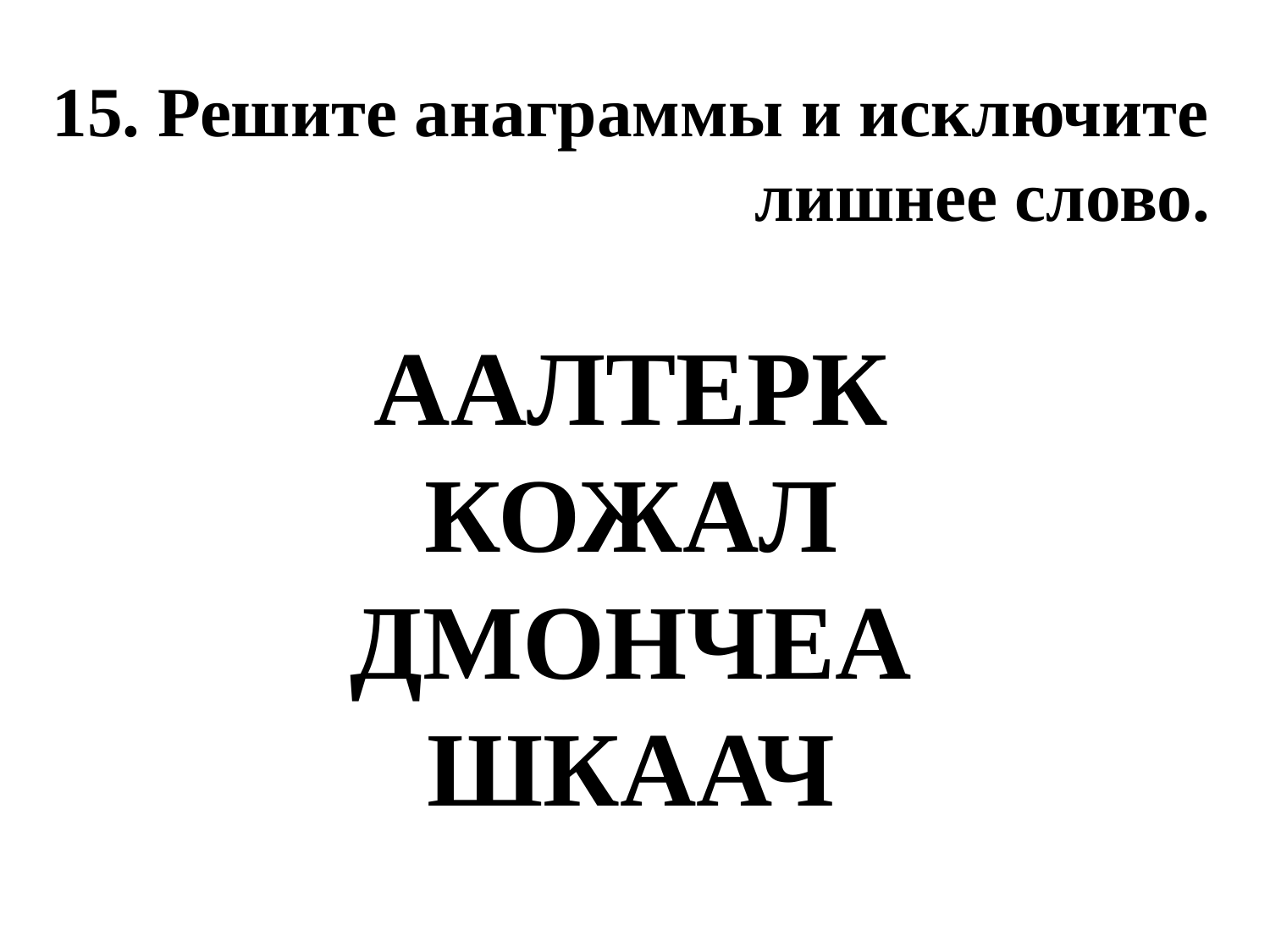

15. Решите анаграммы и исключите
                                        лишнее слово.

ААЛТЕРК
КОЖАЛ
ДМОНЧЕА
ШКААЧ